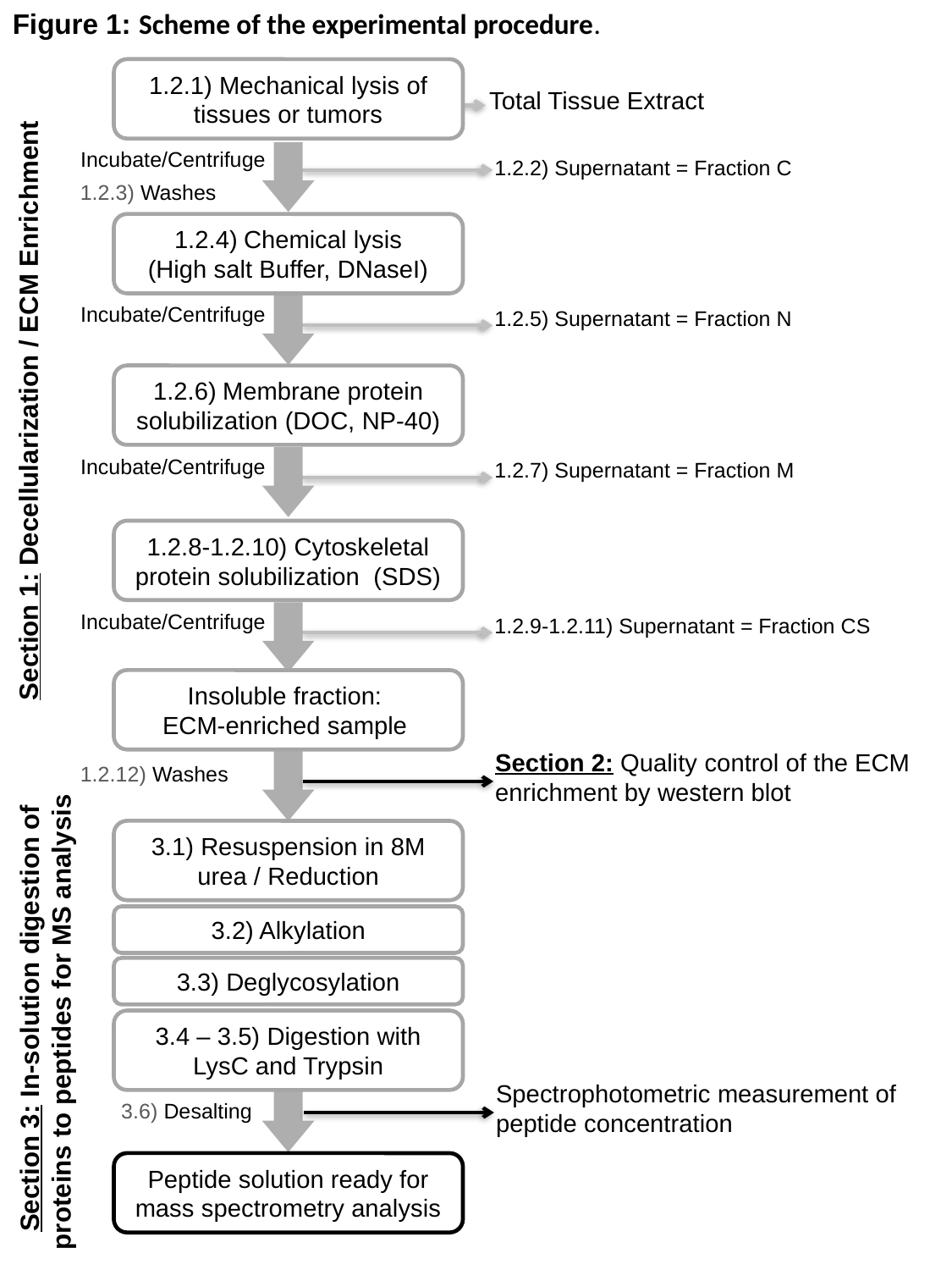

Figure 1: Scheme of the experimental procedure.
1.2.1) Mechanical lysis of tissues or tumors
Total Tissue Extract
Incubate/Centrifuge

1.2.2) Supernatant = Fraction C
1.2.3) Washes
1.2.4) Chemical lysis
(High salt Buffer, DNaseI)
Incubate/Centrifuge

1.2.5) Supernatant = Fraction N
1.2.6) Membrane protein solubilization (DOC, NP-40)
Section 1: Decellularization / ECM Enrichment
Incubate/Centrifuge

1.2.7) Supernatant = Fraction M
1.2.8-1.2.10) Cytoskeletal protein solubilization  (SDS)
Incubate/Centrifuge

1.2.9-1.2.11) Supernatant = Fraction CS
Insoluble fraction:
ECM-enriched sample
Section 2: Quality control of the ECM enrichment by western blot

1.2.12) Washes
3.1) Resuspension in 8M urea / Reduction
3.2) Alkylation
3.3) Deglycosylation
Section 3: In-solution digestion of proteins to peptides for MS analysis
3.4 – 3.5) Digestion with
LysC and Trypsin
Spectrophotometric measurement of peptide concentration

3.6) Desalting
Peptide solution ready for mass spectrometry analysis